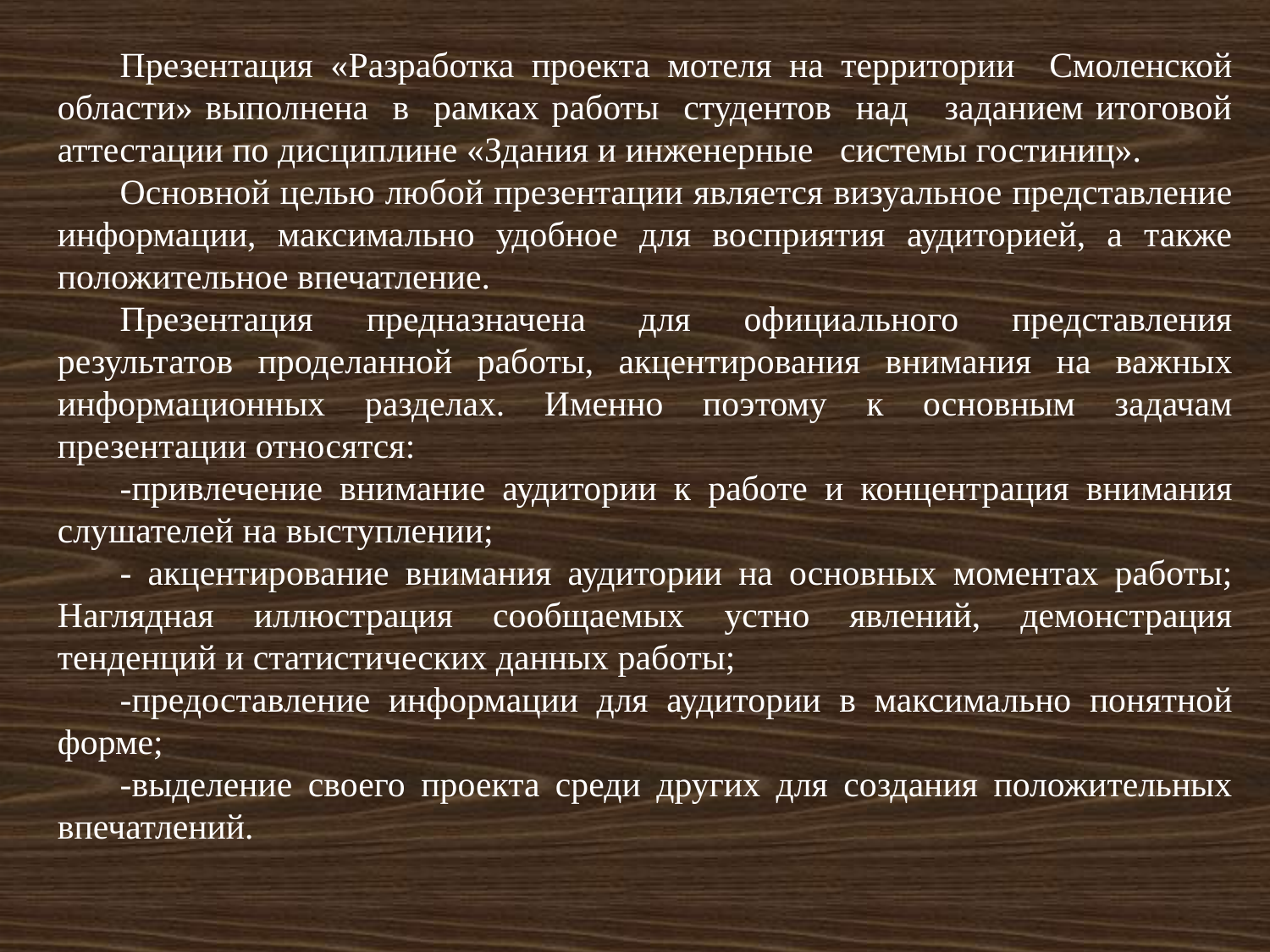

Презентация «Разработка проекта мотеля на территории  Смоленской области» выполнена  в  рамках работы  студентов  над   заданием итоговой аттестации по дисциплине «Здания и инженерные   системы гостиниц».
Основной целью любой презентации является визуальное представление информации, максимально удобное для восприятия аудиторией, а также положительное впечатление.
Презентация предназначена для официального представления результатов проделанной работы, акцентирования внимания на важных информационных разделах. Именно поэтому к основным задачам презентации относятся:
-привлечение внимание аудитории к работе и концентрация внимания слушателей на выступлении;
- акцентирование внимания аудитории на основных моментах работы; Наглядная иллюстрация сообщаемых устно явлений, демонстрация тенденций и статистических данных работы;
-предоставление информации для аудитории в максимально понятной форме;
-выделение своего проекта среди других для создания положительных впечатлений.